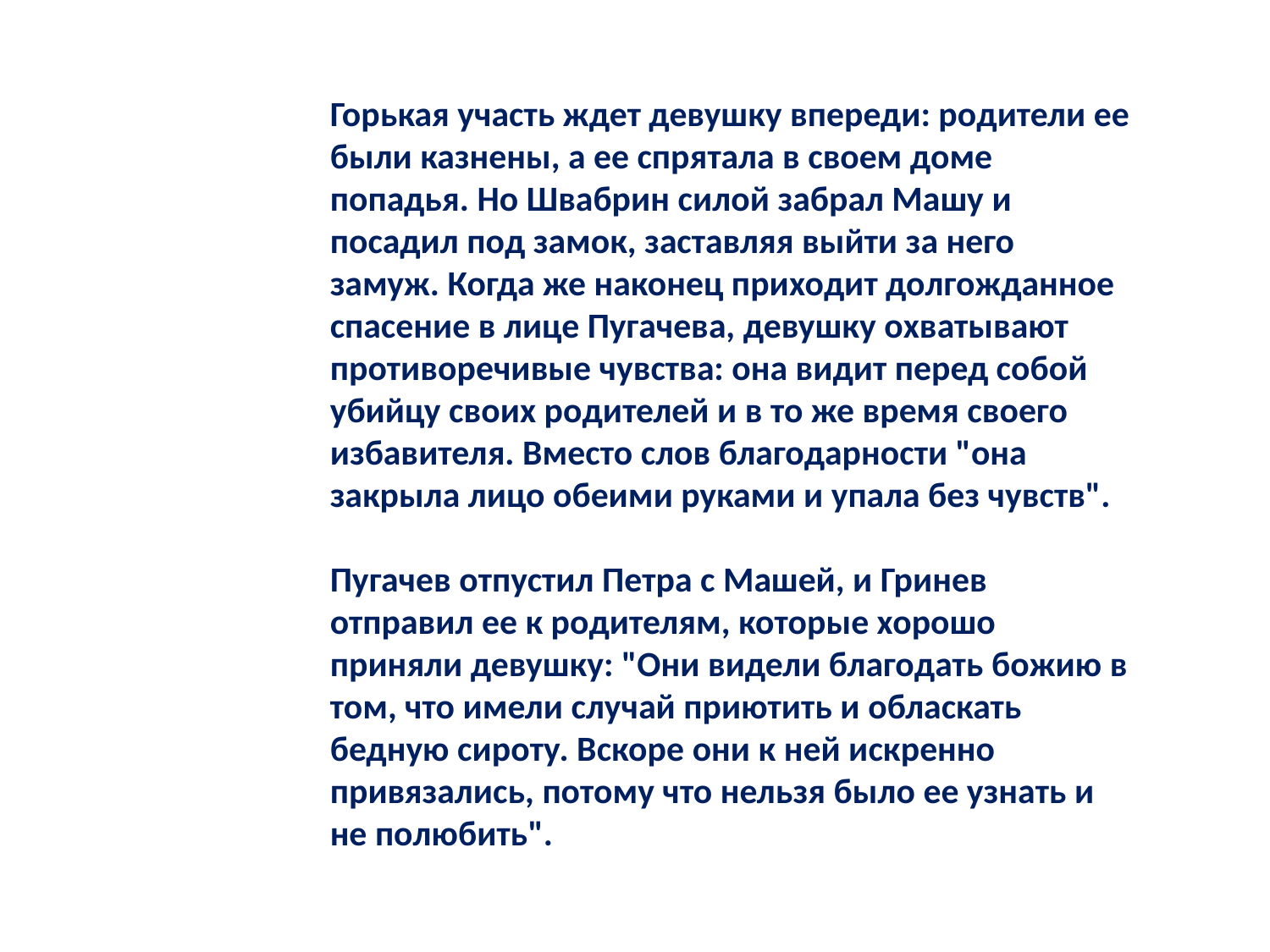

Горькая участь ждет девушку впереди: родители ее были казнены, а ее спрятала в своем доме попадья. Но Швабрин силой забрал Машу и посадил под замок, заставляя выйти за него замуж. Когда же наконец приходит долгожданное спасение в лице Пугачева, девушку охватывают противоречивые чувства: она видит перед собой убийцу своих родителей и в то же время своего избавителя. Вместо слов благодарности "она закрыла лицо обеими руками и упала без чувств".

Пугачев отпустил Петра с Машей, и Гринев отправил ее к родителям, которые хорошо приняли девушку: "Они видели благодать божию в том, что имели случай приютить и обласкать бедную сироту. Вскоре они к ней искренно привязались, потому что нельзя было ее узнать и не полюбить".